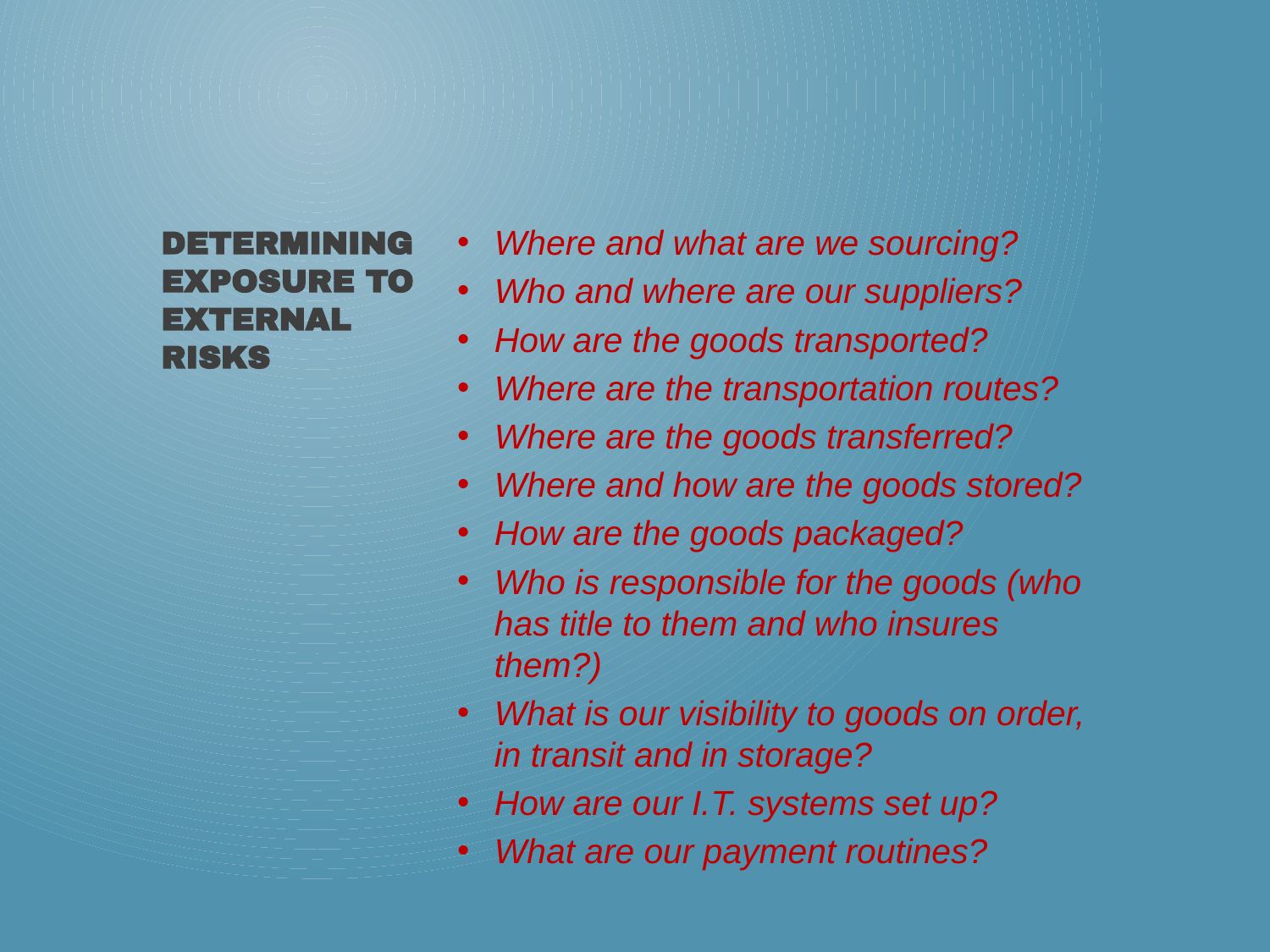

Where and what are we sourcing?
Who and where are our suppliers?
How are the goods transported?
Where are the transportation routes?
Where are the goods transferred?
Where and how are the goods stored?
How are the goods packaged?
Who is responsible for the goods (who has title to them and who insures them?)
What is our visibility to goods on order, in transit and in storage?
How are our I.T. systems set up?
What are our payment routines?
# Determining exposure to external risks